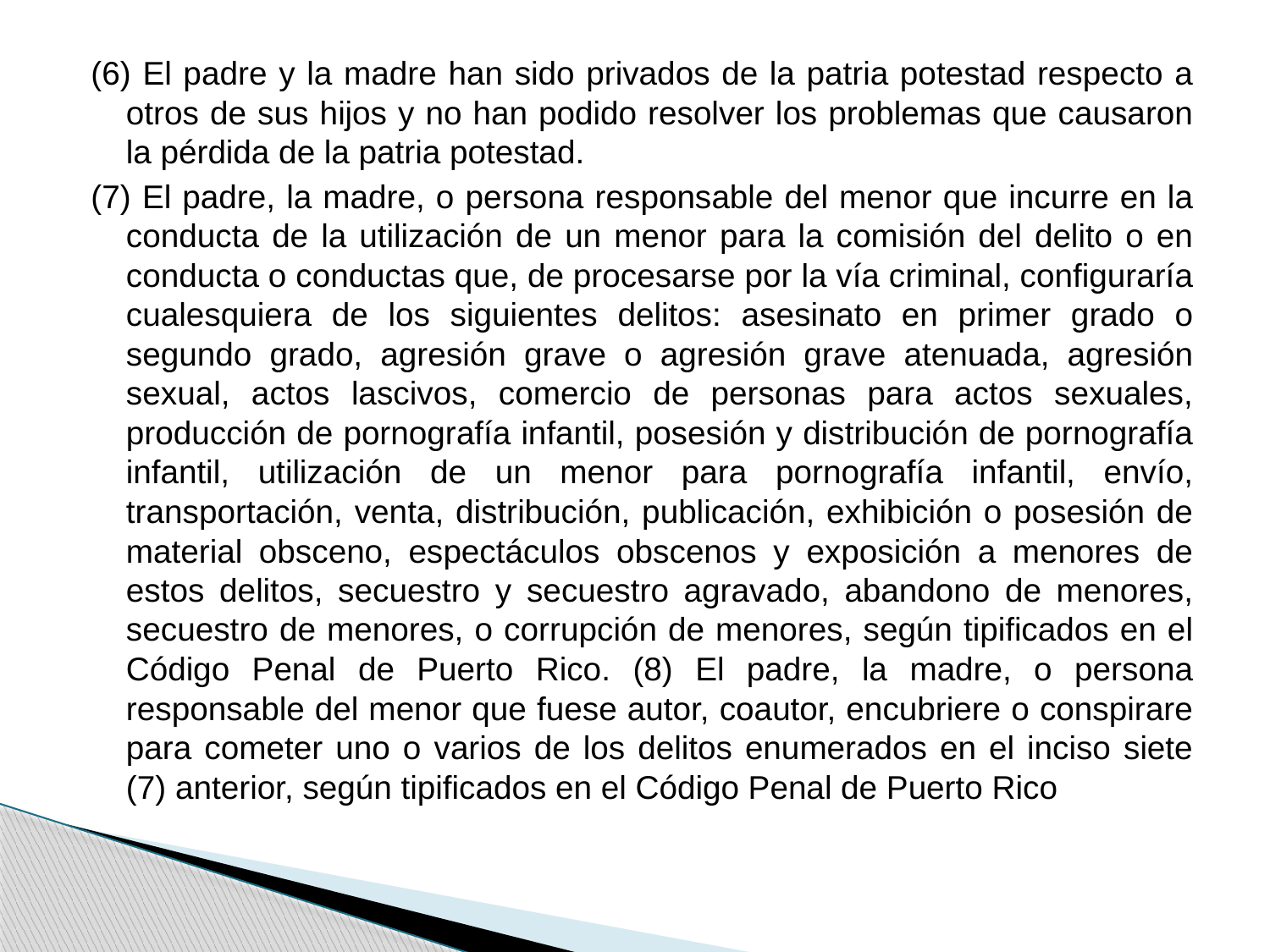

(6) El padre y la madre han sido privados de la patria potestad respecto a otros de sus hijos y no han podido resolver los problemas que causaron la pérdida de la patria potestad.
(7) El padre, la madre, o persona responsable del menor que incurre en la conducta de la utilización de un menor para la comisión del delito o en conducta o conductas que, de procesarse por la vía criminal, configuraría cualesquiera de los siguientes delitos: asesinato en primer grado o segundo grado, agresión grave o agresión grave atenuada, agresión sexual, actos lascivos, comercio de personas para actos sexuales, producción de pornografía infantil, posesión y distribución de pornografía infantil, utilización de un menor para pornografía infantil, envío, transportación, venta, distribución, publicación, exhibición o posesión de material obsceno, espectáculos obscenos y exposición a menores de estos delitos, secuestro y secuestro agravado, abandono de menores, secuestro de menores, o corrupción de menores, según tipificados en el Código Penal de Puerto Rico. (8) El padre, la madre, o persona responsable del menor que fuese autor, coautor, encubriere o conspirare para cometer uno o varios de los delitos enumerados en el inciso siete (7) anterior, según tipificados en el Código Penal de Puerto Rico